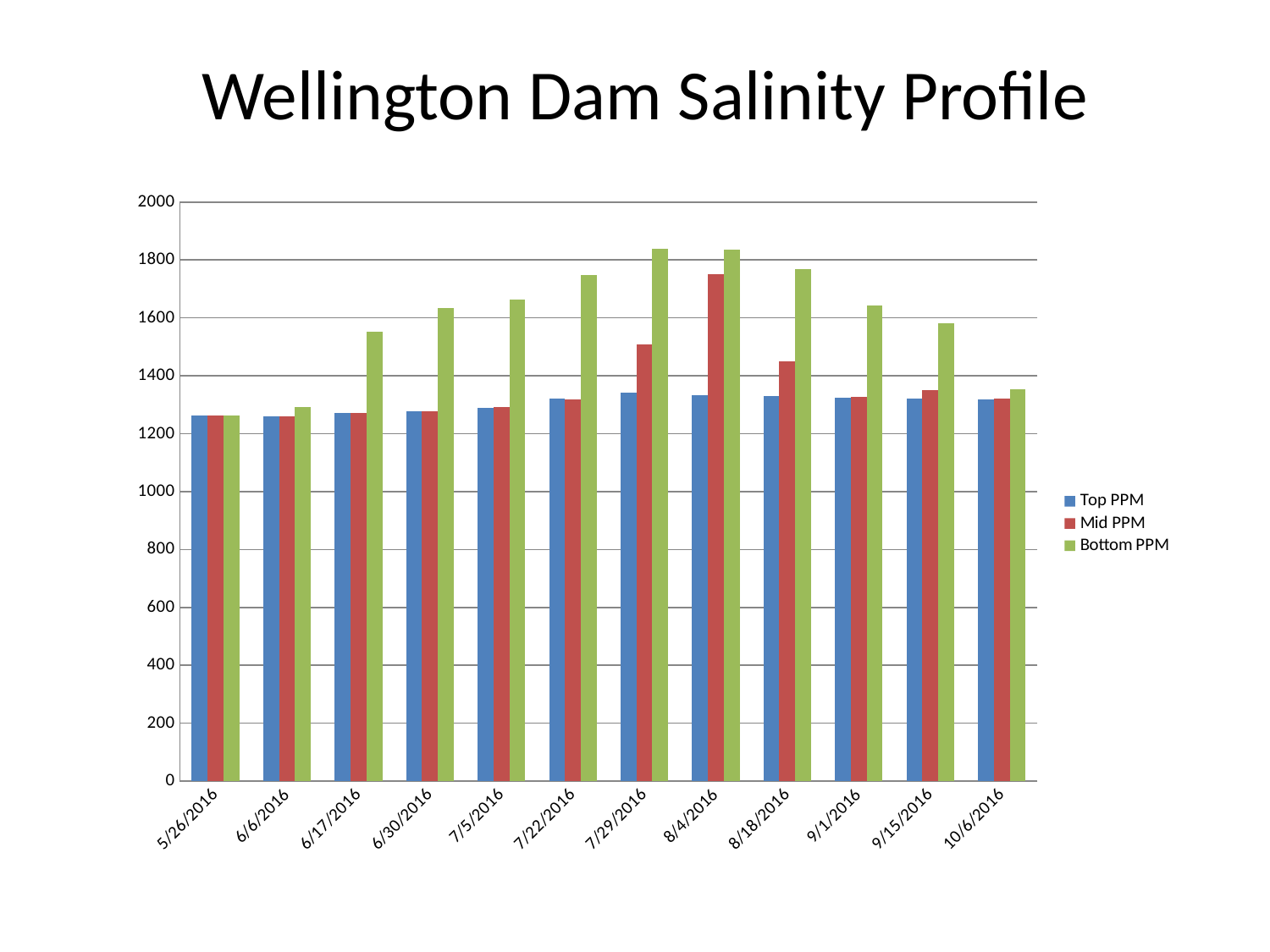

# Wellington Dam Salinity Profile

### Chart

| Category | Top PPM | Mid PPM | Bottom PPM |
|---|---|---|---|
| 42516 | 1263.35 | 1262.8 | 1263.35 |
| 42527 | 1259.5 | 1260.05 | 1293.05 |
| 42538 | 1272.7 | 1272.7 | 1552.65 |
| 42551 | 1277.65 | 1277.1 | 1635.15 |
| 42556 | 1289.2 | 1292.5 | 1663.1999999999998 |
| 42573 | 1320.0 | 1319.45 | 1749.5500000000002 |
| 42580 | 1342.55 | 1508.65 | 1837.5500000000002 |
| 42586 | 1333.75 | 1750.1 | 1836.4499999999998 |
| 42600 | 1330.45 | 1448.6999999999998 | 1767.6999999999998 |
| 42614 | 1323.85 | 1326.6 | 1641.75 |
| 42628 | 1320.0 | 1351.9 | 1580.6999999999998 |
| 42649 | 1317.25 | 1320.55 | 1353.55 |